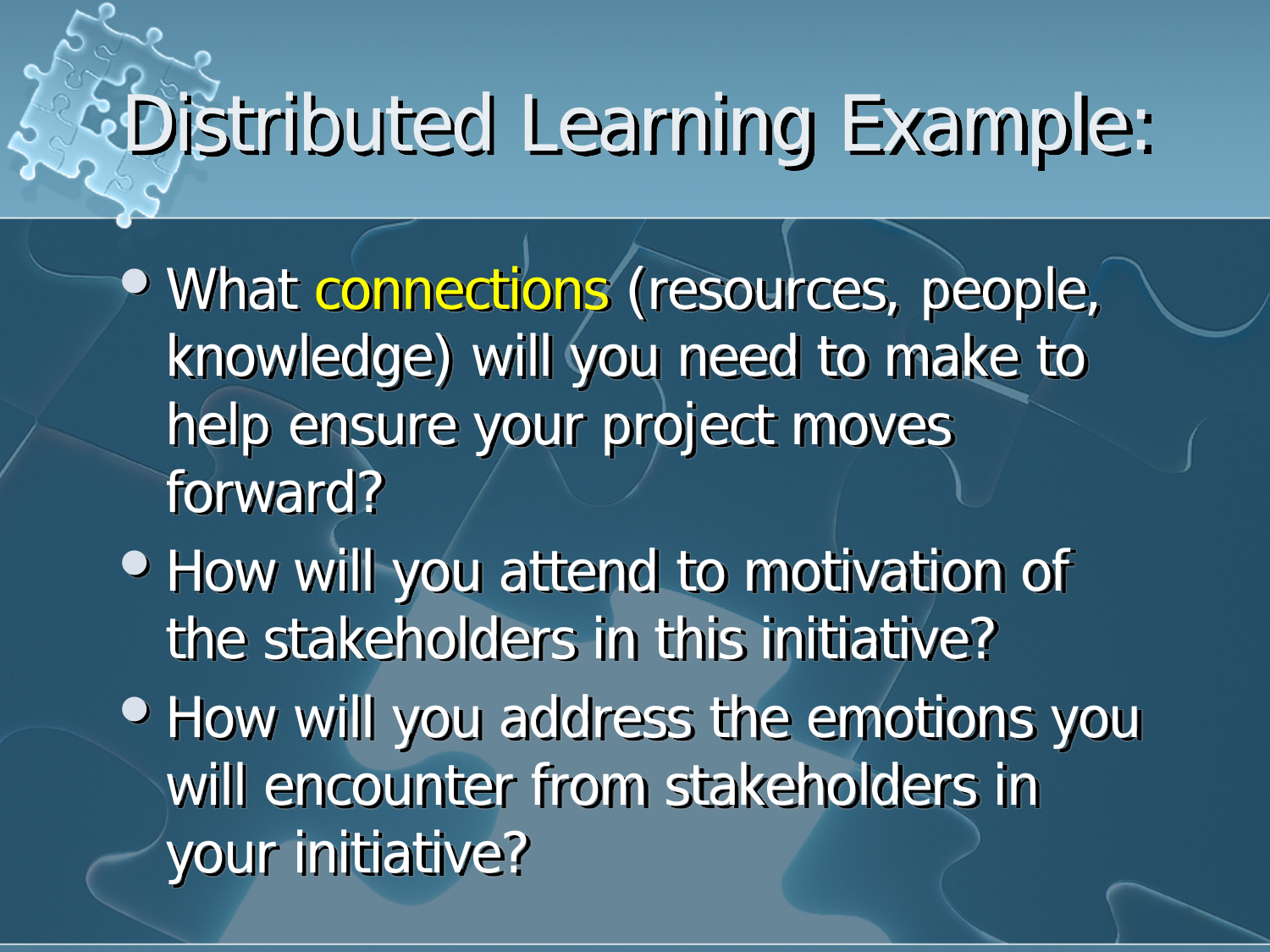

# Distributed Learning Example:
What connections (resources, people, knowledge) will you need to make to help ensure your project moves forward?
How will you attend to motivation of the stakeholders in this initiative?
How will you address the emotions you will encounter from stakeholders in your initiative?